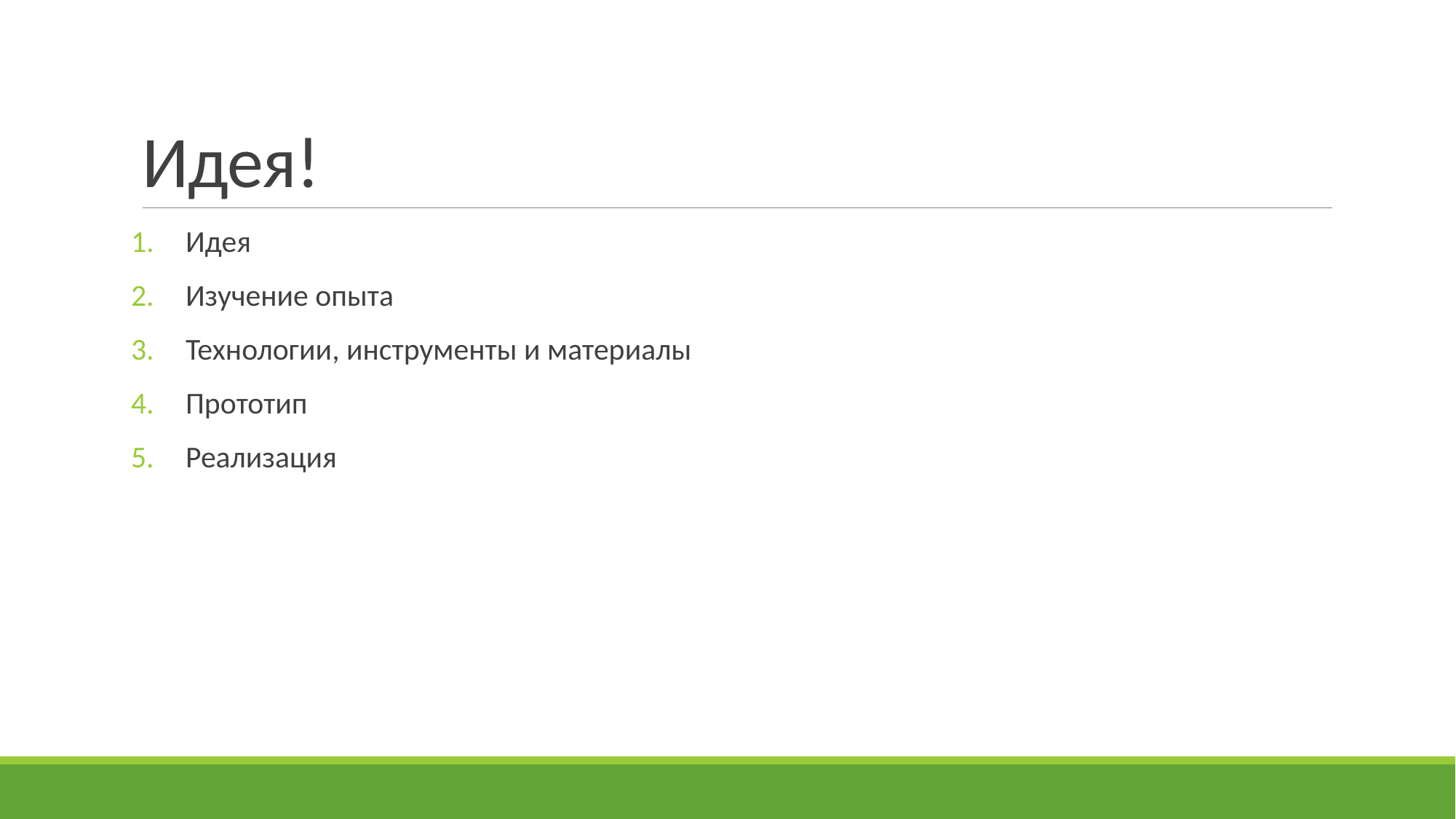

# Идея!
Идея
Изучение опыта
Технологии, инструменты и материалы
Прототип
Реализация